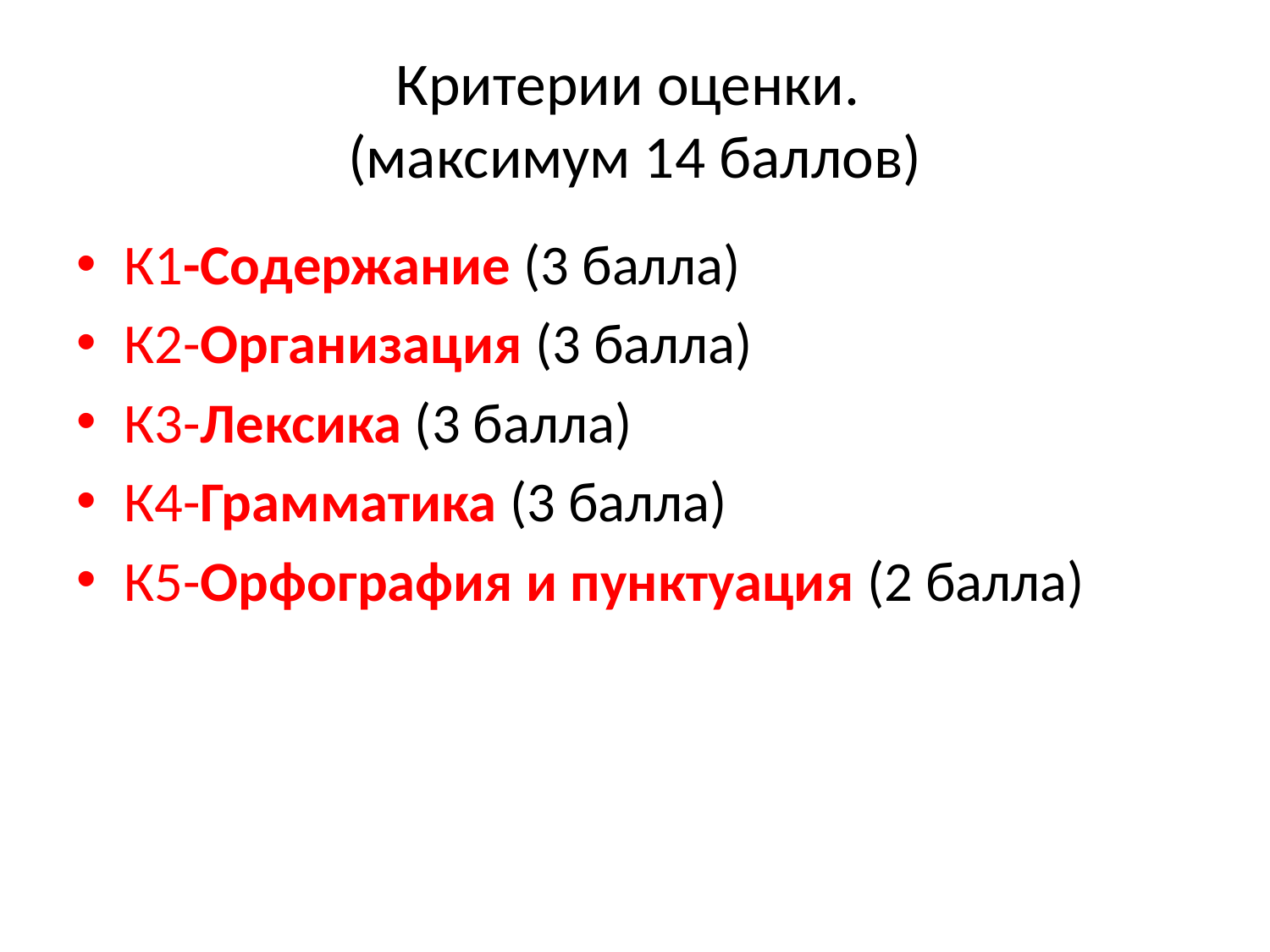

# Критерии оценки. (максимум 14 баллов)
К1-Содержание (3 балла)
К2-Организация (3 балла)
К3-Лексика (3 балла)
К4-Грамматика (3 балла)
К5-Орфография и пунктуация (2 балла)